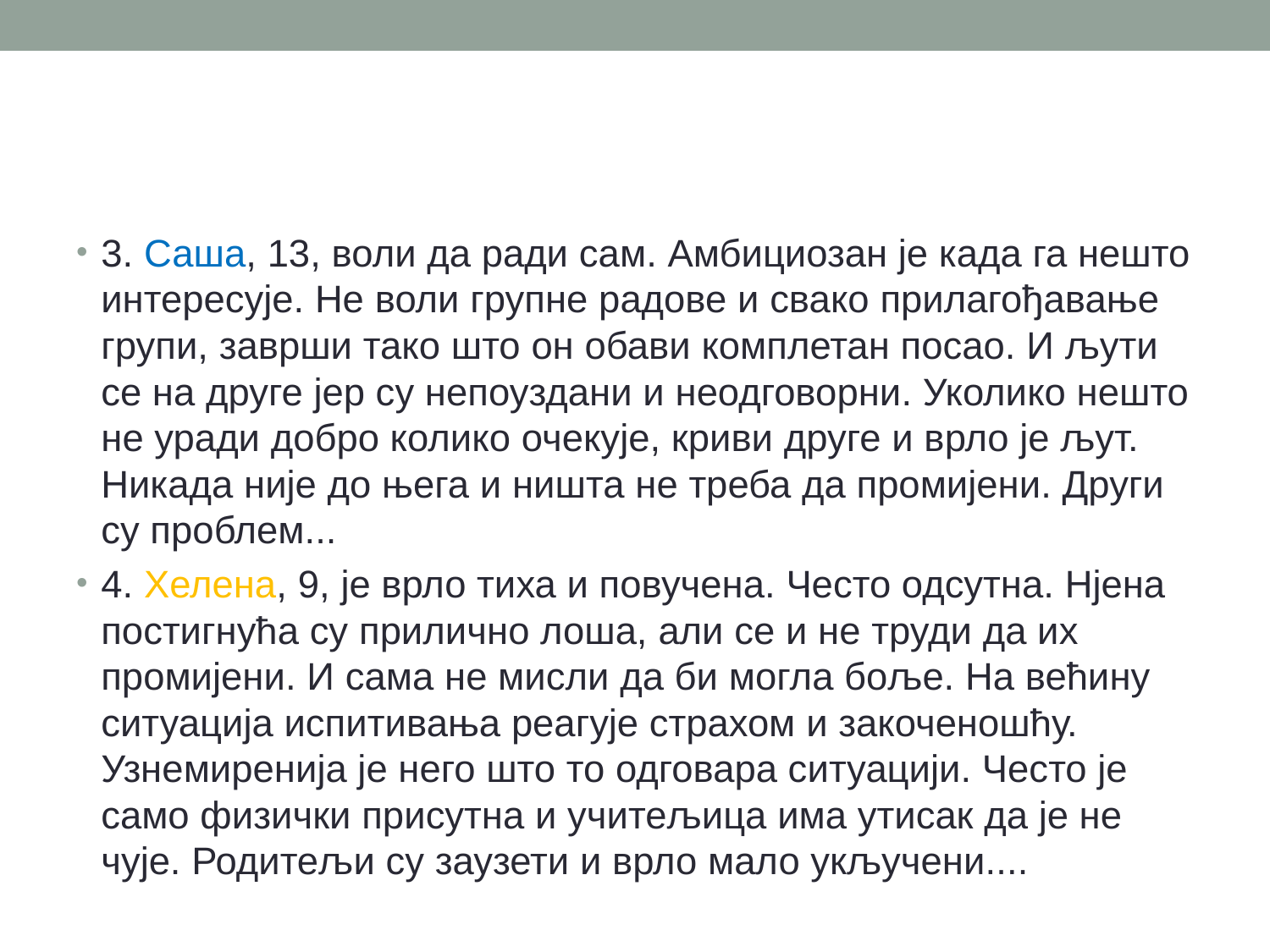

#
3. Саша, 13, воли да ради сам. Амбициозан је када га нешто интересује. Не воли групне радове и свако прилагођавање групи, заврши тако што он обави комплетан посао. И љути се на друге јер су непоуздани и неодговорни. Уколико нешто не уради добро колико очекује, криви друге и врло је љут. Никада није до њега и ништа не треба да промијени. Други су проблем...
4. Хелена, 9, је врло тиха и повучена. Често одсутна. Нјена постигнућа су прилично лоша, али се и не труди да их промијени. И сама не мисли да би могла боље. На већину ситуација испитивања реагује страхом и закоченошћу. Узнемиренија је него што то одговара ситуацији. Често је само физички присутна и учитељица има утисак да је не чује. Родитељи су заузети и врло мало укључени....